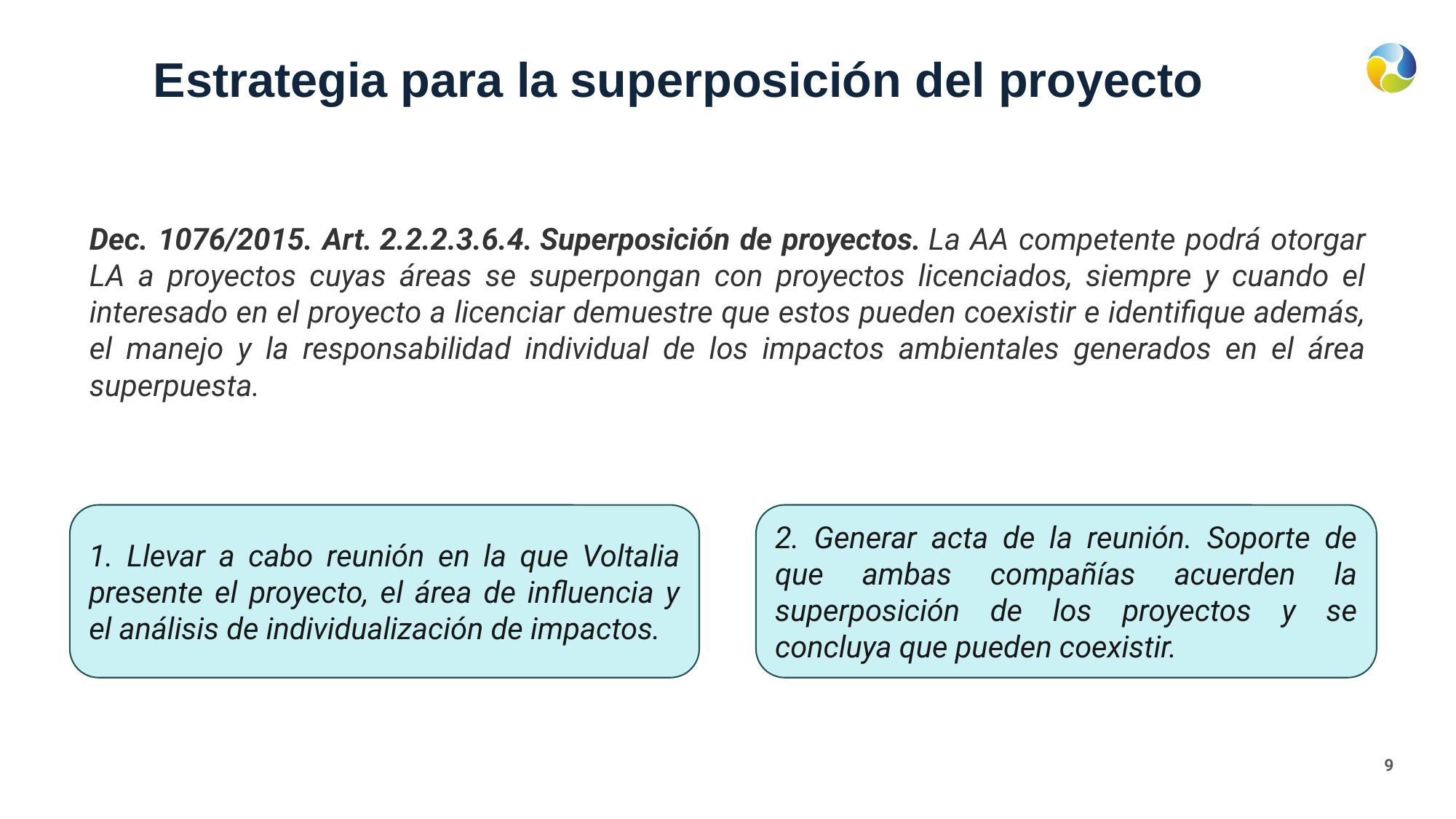

# Estrategia para la superposición del proyecto
Dec. 1076/2015. Art. 2.2.2.3.6.4. Superposición de proyectos. La AA competente podrá otorgar LA a proyectos cuyas áreas se superpongan con proyectos licenciados, siempre y cuando el interesado en el proyecto a licenciar demuestre que estos pueden coexistir e identifique además, el manejo y la responsabilidad individual de los impactos ambientales generados en el área superpuesta.
1. Llevar a cabo reunión en la que Voltalia presente el proyecto, el área de influencia y el análisis de individualización de impactos.
2. Generar acta de la reunión. Soporte de que ambas compañías acuerden la superposición de los proyectos y se concluya que pueden coexistir.